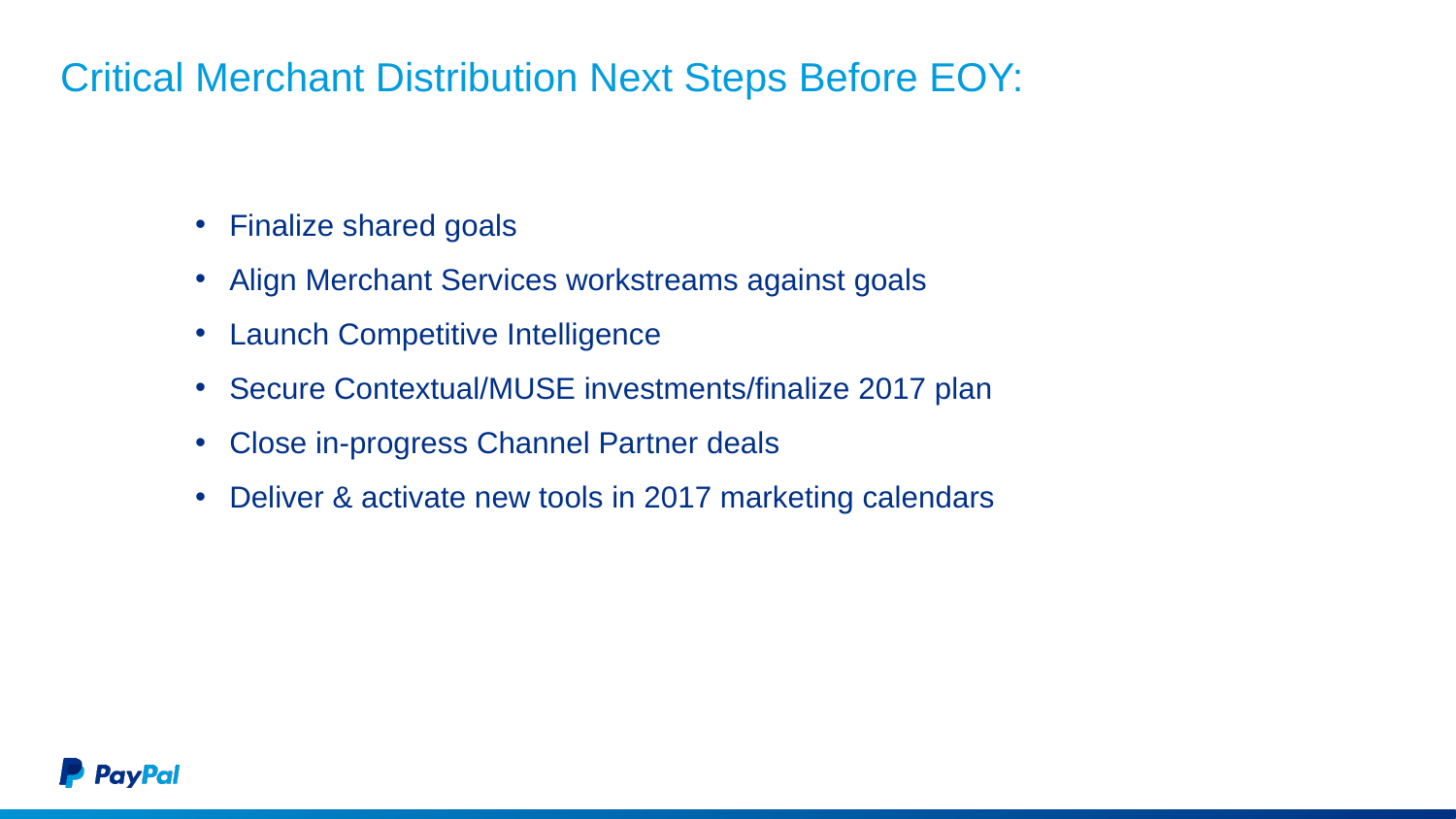

# Critical Merchant Distribution Next Steps Before EOY:
Finalize shared goals
Align Merchant Services workstreams against goals
Launch Competitive Intelligence
Secure Contextual/MUSE investments/finalize 2017 plan
Close in-progress Channel Partner deals
Deliver & activate new tools in 2017 marketing calendars